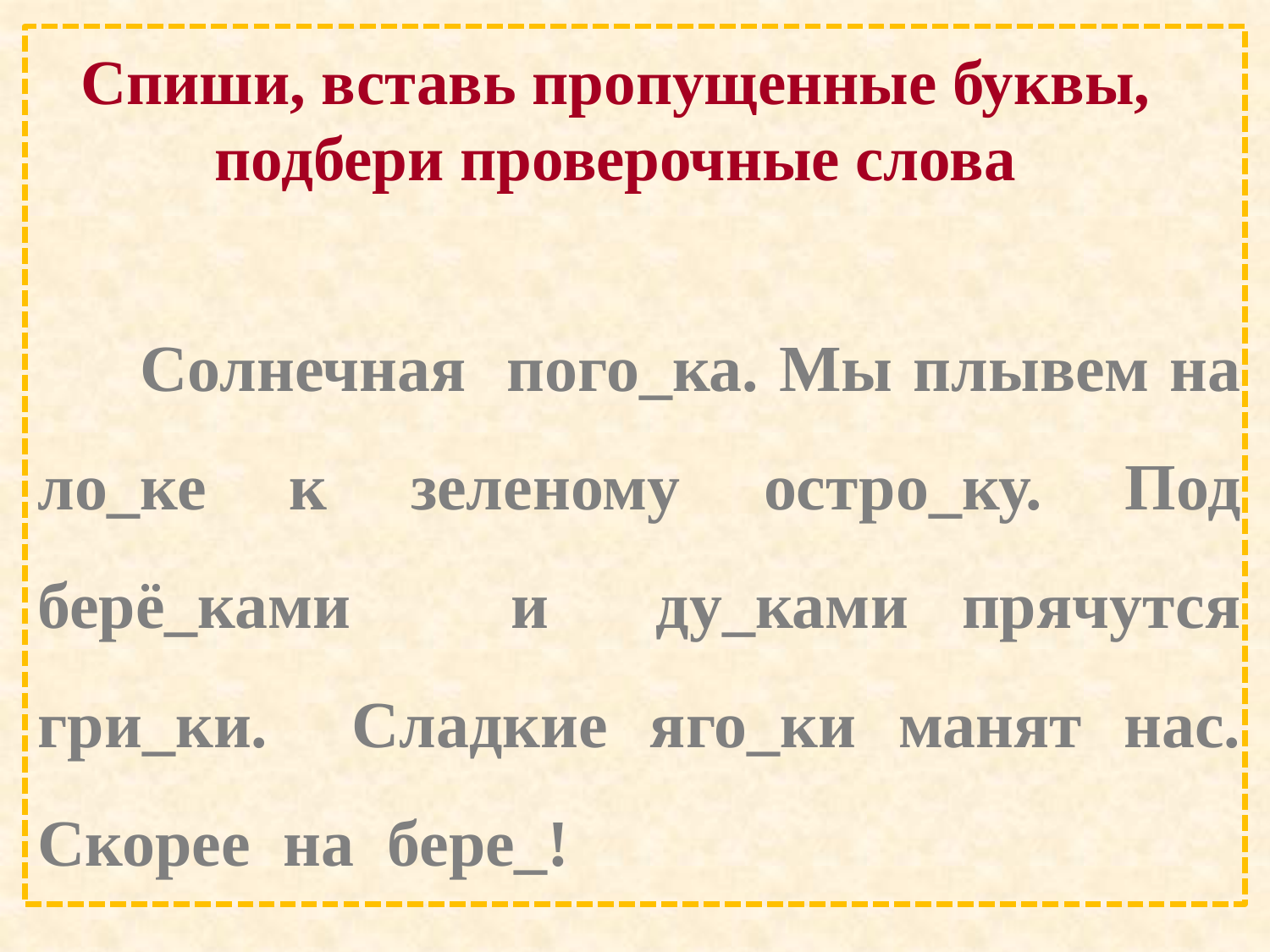

# Спиши, вставь пропущенные буквы, подбери проверочные слова

     Солнечная  пого_ка. Мы плывем на ло_ке к зеленому остро_ку. Под берё_ками   и  ду_ками прячутся гри_ки.  Сладкие яго_ки манят нас. Скорее  на  бере_!